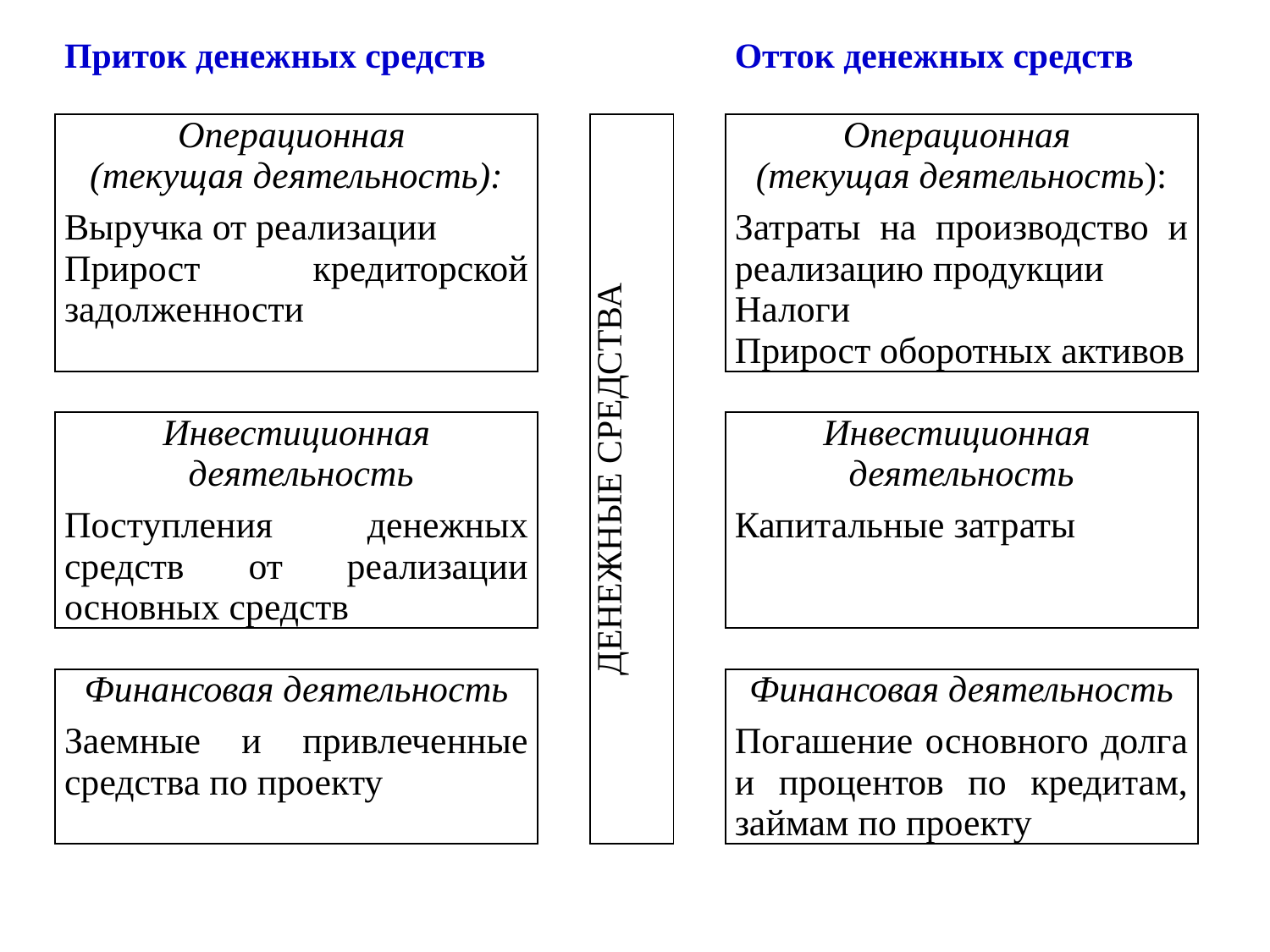

| Приток денежных средств |  |  |  | Отток денежных средств |
| --- | --- | --- | --- | --- |
| Операционная (текущая деятельность): Выручка от реализации Прирост кредиторской задолженности |  | ДЕНЕЖНЫЕ СРЕДСТВА |  | Операционная (текущая деятельность): Затраты на производство и реализацию продукции Налоги Прирост оборотных активов |
|  |  |  |  |  |
| Инвестиционная деятельность Поступления денежных средств от реализации основных средств |  |  |  | Инвестиционная деятельность Капитальные затраты |
|  |  |  |  |  |
| Финансовая деятельность Заемные и привлеченные средства по проекту |  |  |  | Финансовая деятельность Погашение основного долга и процентов по кредитам, займам по проекту |